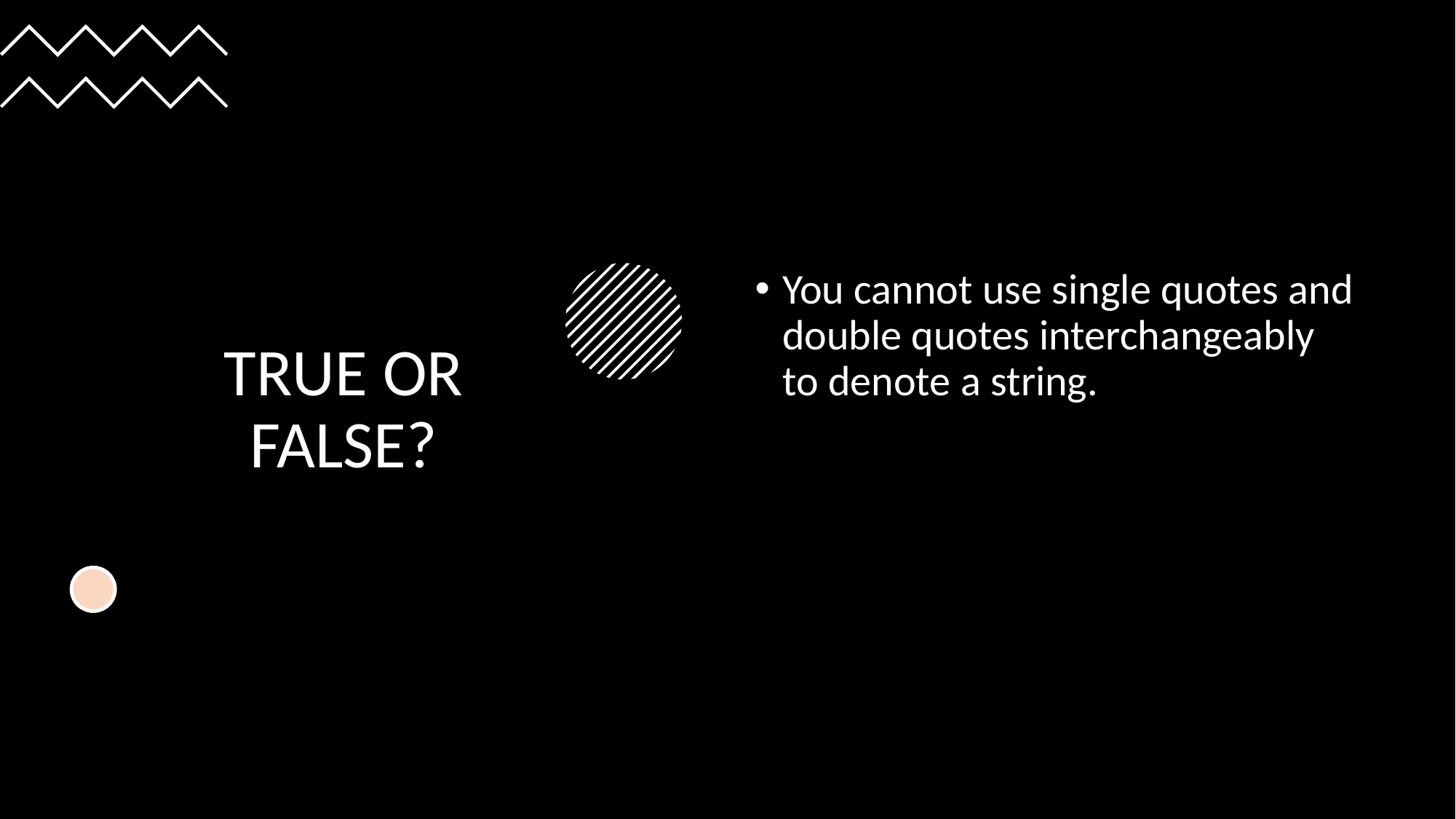

# TRUE OR FALSE?

You cannot use single quotes and double quotes interchangeably to denote a string.